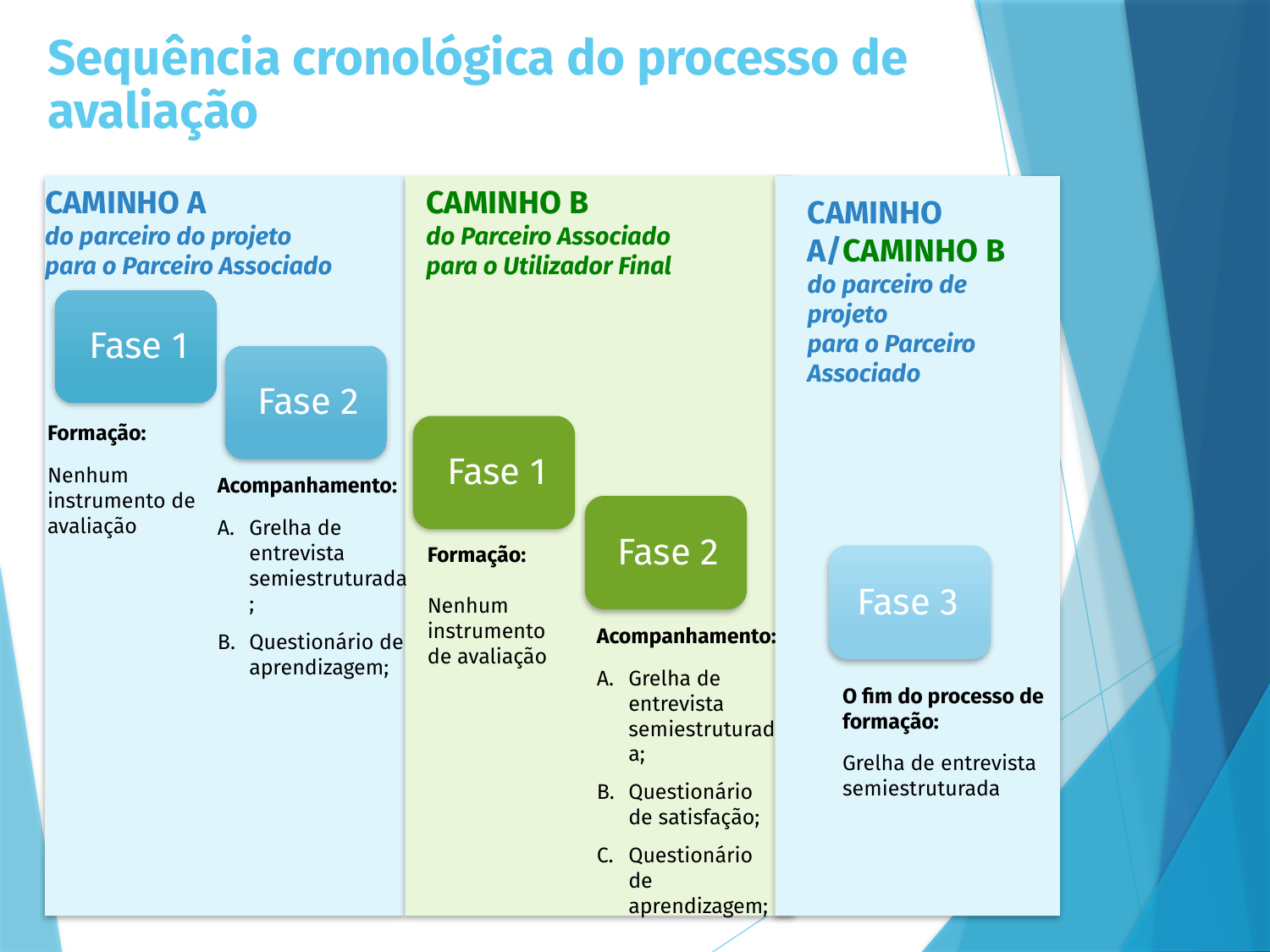

# Sequência cronológica do processo de avaliação

CAMINHO A
do parceiro do projeto
para o Parceiro Associado

CAMINHO B
do Parceiro Associado
para o Utilizador Final

CAMINHO A/CAMINHO B
do parceiro de projeto
para o Parceiro Associado
Fase 1
Fase 2
Fase 1
Fase 2
Fase 3
Formação:

Nenhum instrumento de avaliação
Acompanhamento:

Grelha de entrevista semiestruturada;

Questionário de aprendizagem;

Formação:

Nenhum instrumento de avaliação

Acompanhamento:

Grelha de entrevista semiestruturada;

Questionário de satisfação;

Questionário de aprendizagem;
O fim do processo de formação:

Grelha de entrevista semiestruturada